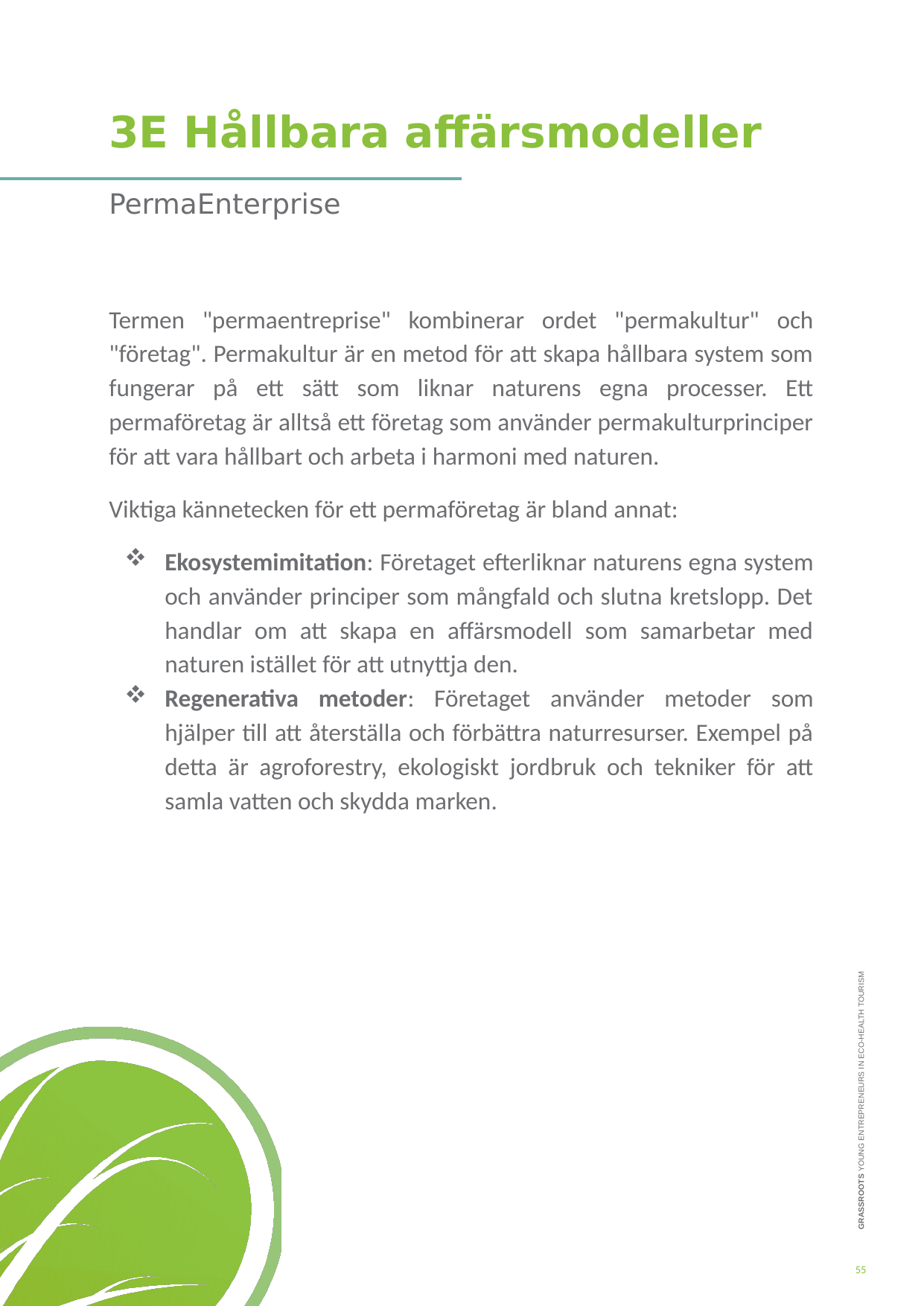

3E Hållbara affärsmodeller
PermaEnterprise
Termen "permaentreprise" kombinerar ordet "permakultur" och "företag". Permakultur är en metod för att skapa hållbara system som fungerar på ett sätt som liknar naturens egna processer. Ett permaföretag är alltså ett företag som använder permakulturprinciper för att vara hållbart och arbeta i harmoni med naturen.
Viktiga kännetecken för ett permaföretag är bland annat:
Ekosystemimitation: Företaget efterliknar naturens egna system och använder principer som mångfald och slutna kretslopp. Det handlar om att skapa en affärsmodell som samarbetar med naturen istället för att utnyttja den.
Regenerativa metoder: Företaget använder metoder som hjälper till att återställa och förbättra naturresurser. Exempel på detta är agroforestry, ekologiskt jordbruk och tekniker för att samla vatten och skydda marken.

55